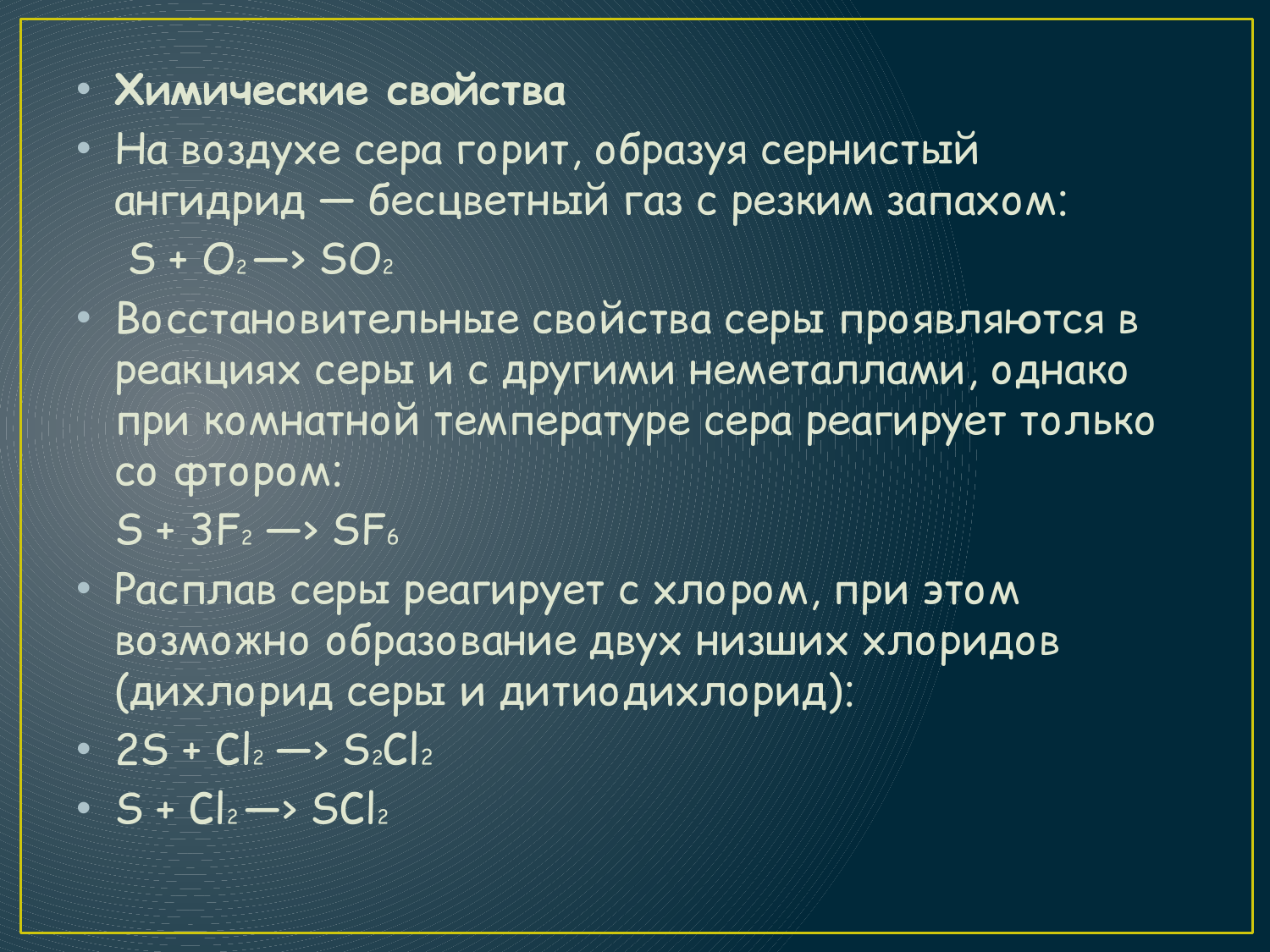

Химические свойства
На воздухе сера горит, образуя сернистый ангидрид — бесцветный газ с резким запахом:
    S + O2 —> SO2
Восстановительные свойства серы проявляются в реакциях серы и с другими неметаллами, однако при комнатной температуре сера реагирует только со фтором:
   S + 3F2 —> SF6
Расплав серы реагирует с хлором, при этом возможно образование двух низших хлоридов (дихлорид серы и дитиодихлорид):
2S + Cl2  —> S2Cl2
S + Cl2 —> SCl2